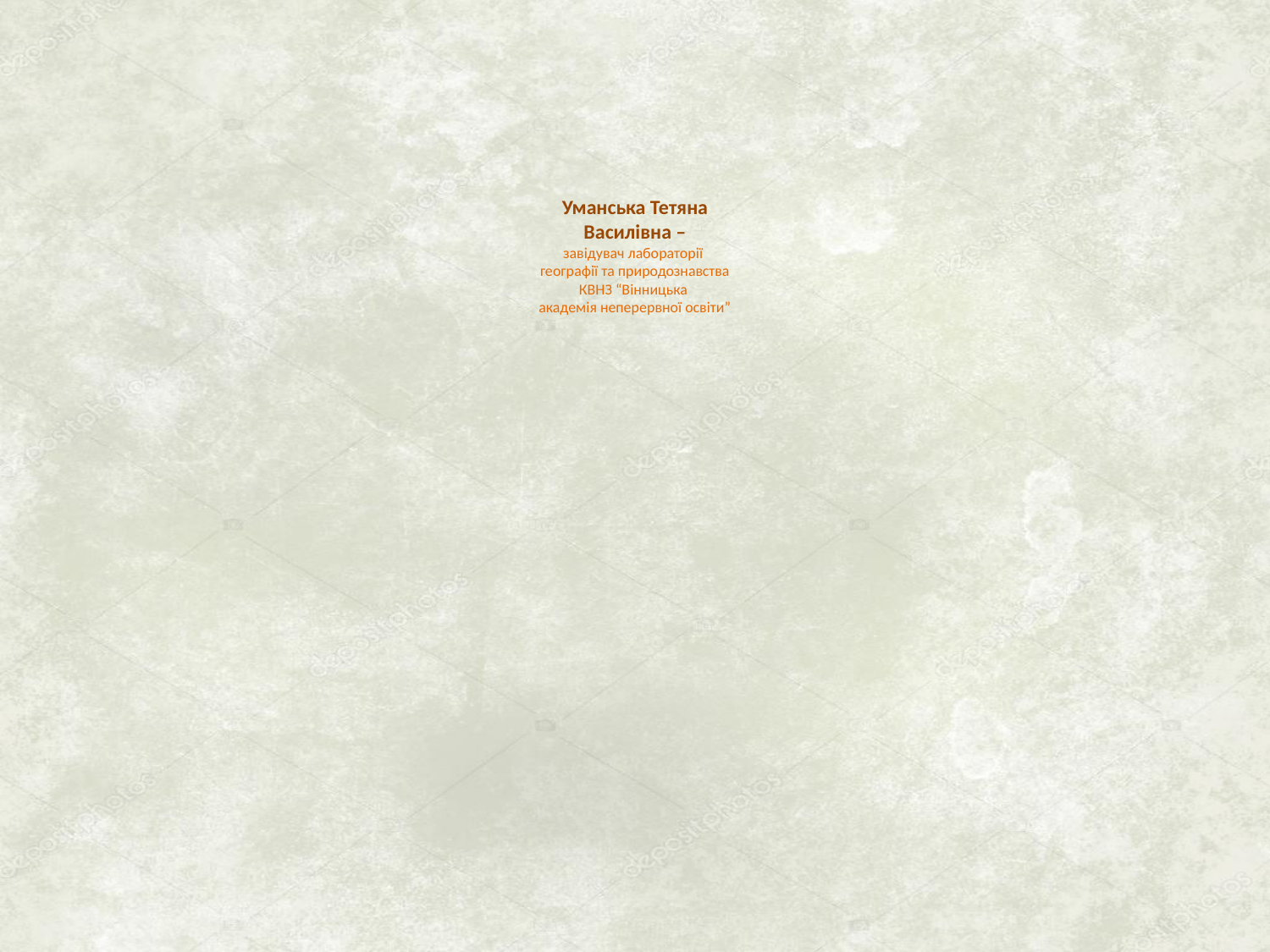

# Уманська Тетяна Василівна – завідувач лабораторії географії та природознавства КВНЗ “Вінницька академія неперервної освіти”